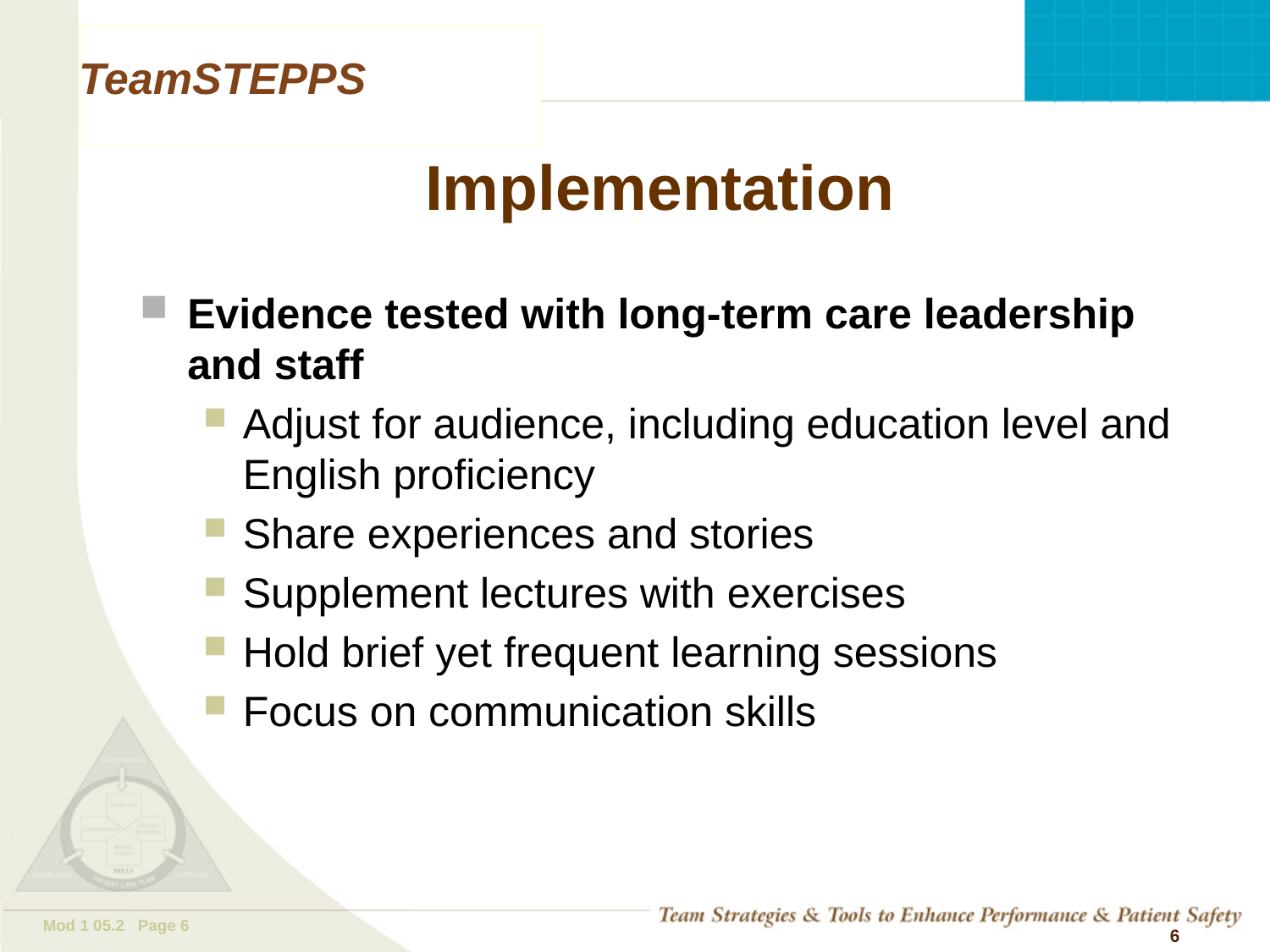

# Implementation
Evidence tested with long-term care leadership and staff
Adjust for audience, including education level and English proficiency
Share experiences and stories
Supplement lectures with exercises
Hold brief yet frequent learning sessions
Focus on communication skills

6